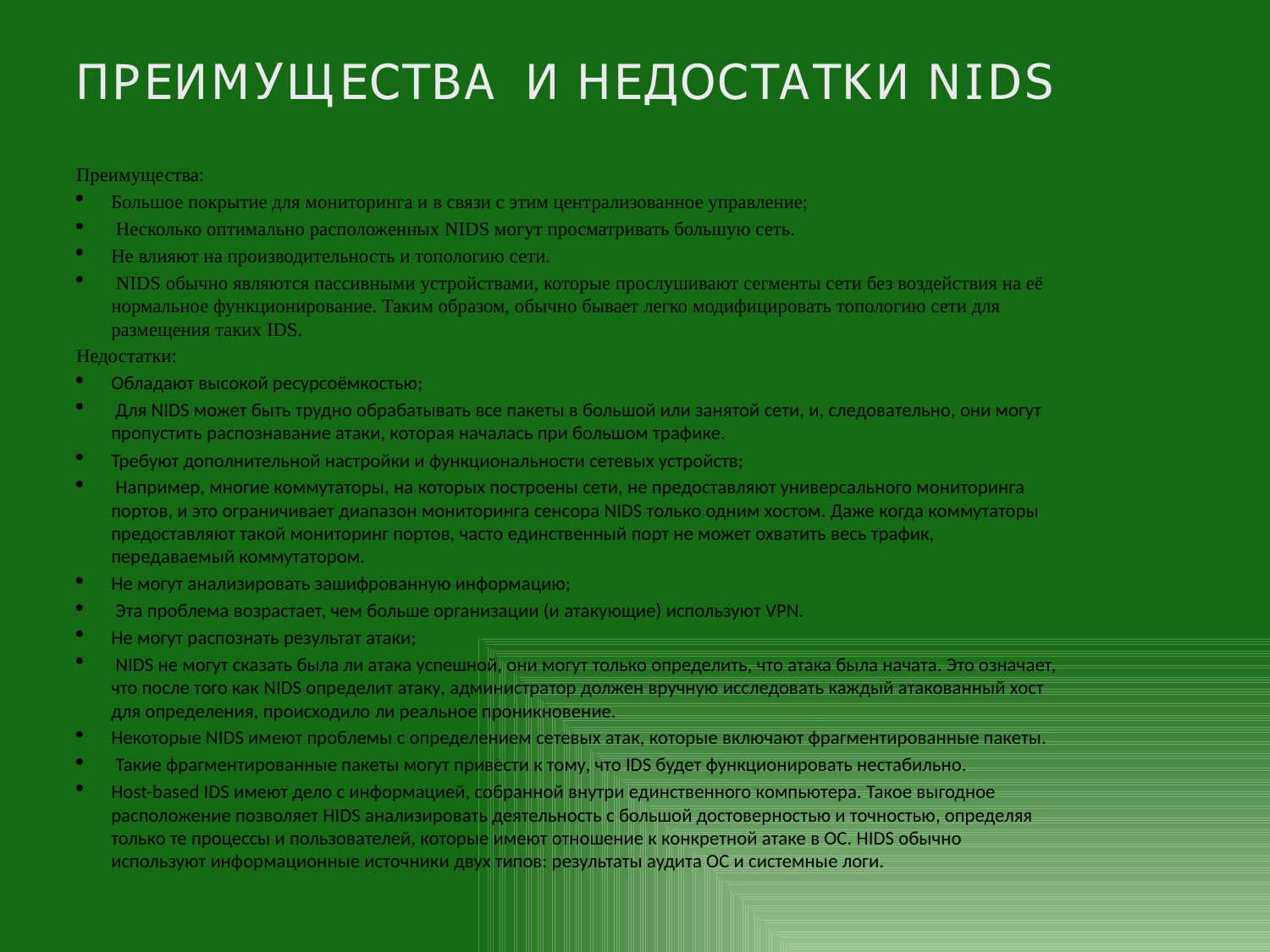

Преимущества  и Недостатки NIDS
Преимущества:
Большое покрытие для мониторинга и в связи с этим централизованное управление;
 Несколько оптимально расположенных NIDS могут просматривать большую сеть.
Не влияют на производительность и топологию сети.
 NIDS обычно являются пассивными устройствами, которые прослушивают сегменты сети без воздействия на её нормальное функционирование. Таким образом, обычно бывает легко модифицировать топологию сети для размещения таких IDS.
Недостатки:
Обладают высокой ресурсоёмкостью;
 Для NIDS может быть трудно обрабатывать все пакеты в большой или занятой сети, и, следовательно, они могут пропустить распознавание атаки, которая началась при большом трафике.
Требуют дополнительной настройки и функциональности сетевых устройств;
 Например, многие коммутаторы, на которых построены сети, не предоставляют универсального мониторинга портов, и это ограничивает диапазон мониторинга сенсора NIDS только одним хостом. Даже когда коммутаторы предоставляют такой мониторинг портов, часто единственный порт не может охватить весь трафик, передаваемый коммутатором.
Не могут анализировать зашифрованную информацию;
 Эта проблема возрастает, чем больше организации (и атакующие) используют VPN.
Не могут распознать результат атаки;
 NIDS не могут сказать была ли атака успешной, они могут только определить, что атака была начата. Это означает, что после того как NIDS определит атаку, администратор должен вручную исследовать каждый атакованный хост для определения, происходило ли реальное проникновение.
Некоторые NIDS имеют проблемы с определением сетевых атак, которые включают фрагментированные пакеты.
 Такие фрагментированные пакеты могут привести к тому, что IDS будет функционировать нестабильно.
Host-based IDS имеют дело с информацией, собранной внутри единственного компьютера. Такое выгодное расположение позволяет HIDS анализировать деятельность с большой достоверностью и точностью, определяя только те процессы и пользователей, которые имеют отношение к конкретной атаке в ОС. НIDS обычно используют информационные источники двух типов: результаты аудита ОС и системные логи.